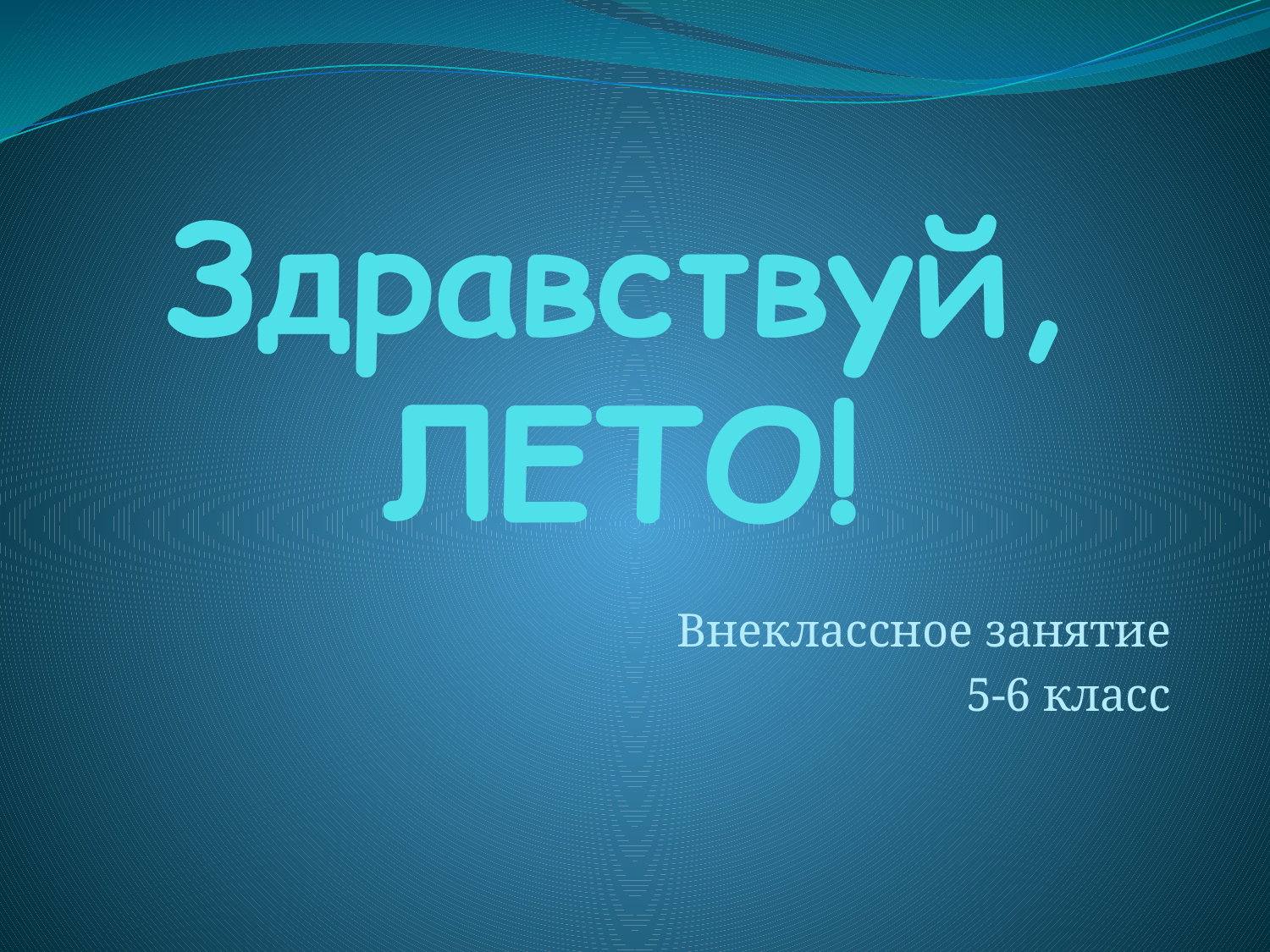

# Здравствуй, ЛЕТО!
Внеклассное занятие
5-6 класс